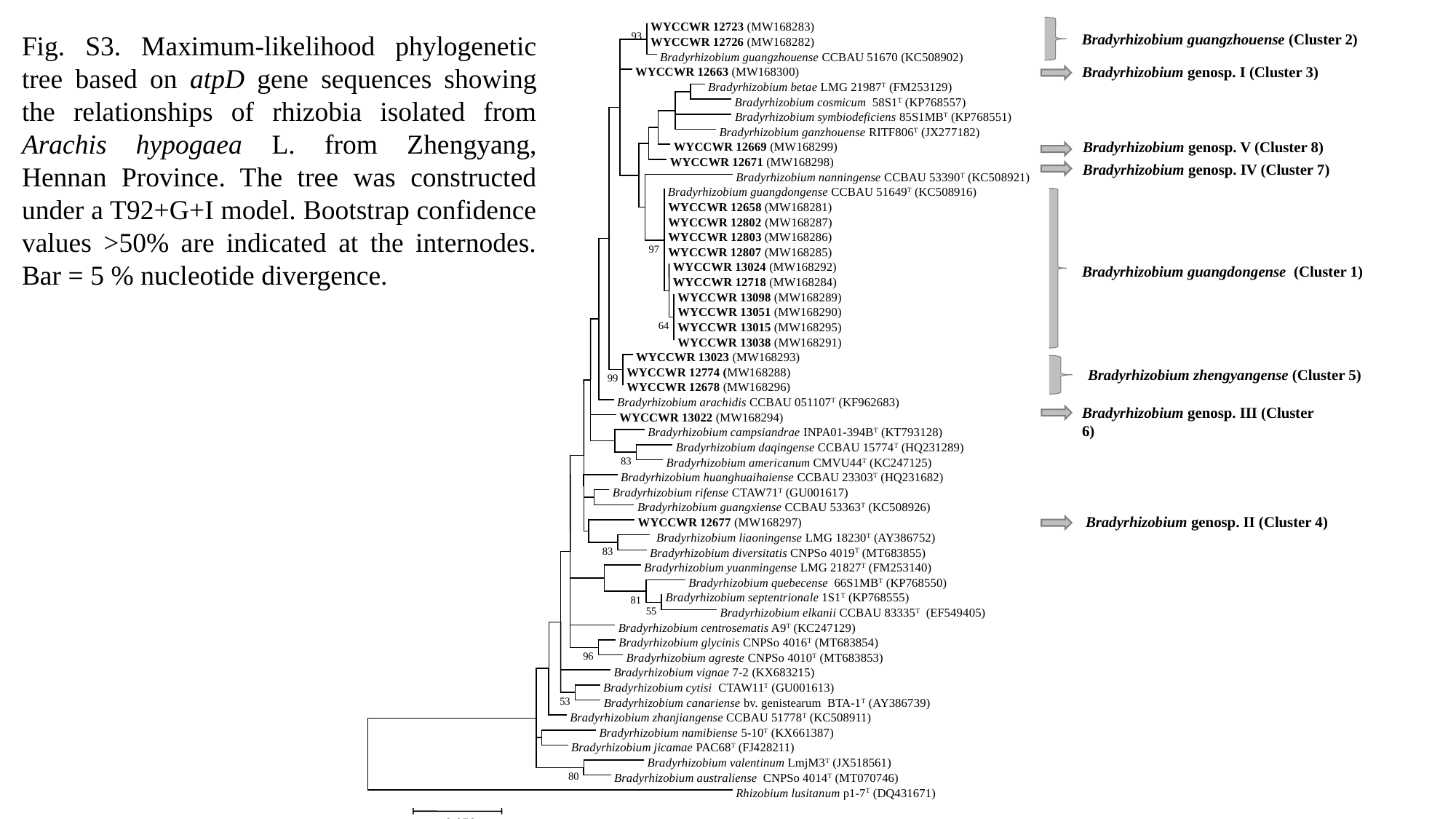

WYCCWR 12723 (MW168283)

93

 WYCCWR 12726 (MW168282)

 Bradyrhizobium guangzhouense CCBAU 51670 (KC508902)
 WYCCWR 12663 (MW168300)

 Bradyrhizobium betae LMG 21987T (FM253129)

 Bradyrhizobium cosmicum  58S1T (KP768557)

 Bradyrhizobium symbiodeficiens 85S1MBT (KP768551)

 Bradyrhizobium ganzhouense RITF806T (JX277182)

 WYCCWR 12669 (MW168299)

 WYCCWR 12671 (MW168298)
 Bradyrhizobium nanningense CCBAU 53390T (KC508921)

 Bradyrhizobium guangdongense CCBAU 51649T (KC508916)

 WYCCWR 12658 (MW168281)

 WYCCWR 12802 (MW168287)

 WYCCWR 12803 (MW168286)

97
 WYCCWR 12807 (MW168285)
 WYCCWR 13024 (MW168292)

 WYCCWR 12718 (MW168284)
 WYCCWR 13098 (MW168289)

 WYCCWR 13051 (MW168290)

64

 WYCCWR 13015 (MW168295)

 WYCCWR 13038 (MW168291)
 WYCCWR 13023 (MW168293)

 WYCCWR 12774 (MW168288)

99

 WYCCWR 12678 (MW168296)

 Bradyrhizobium arachidis CCBAU 051107T (KF962683)
 WYCCWR 13022 (MW168294)
 Bradyrhizobium campsiandrae INPA01-394BT (KT793128)

 Bradyrhizobium daqingense CCBAU 15774T (HQ231289)

83
 Bradyrhizobium americanum CMVU44T (KC247125)

 Bradyrhizobium huanghuaihaiense CCBAU 23303T (HQ231682)

 Bradyrhizobium rifense CTAW71T (GU001617)

 Bradyrhizobium guangxiense CCBAU 53363T (KC508926)
 WYCCWR 12677 (MW168297)

  Bradyrhizobium liaoningense LMG 18230T (AY386752)

83
 Bradyrhizobium diversitatis CNPSo 4019T (MT683855)

 Bradyrhizobium yuanmingense LMG 21827T (FM253140)

 Bradyrhizobium quebecense  66S1MBT (KP768550)

 Bradyrhizobium septentrionale 1S1T (KP768555)

81

55
 Bradyrhizobium elkanii CCBAU 83335T  (EF549405)
 Bradyrhizobium centrosematis A9T (KC247129)

 Bradyrhizobium glycinis CNPSo 4016T (MT683854)

96
 Bradyrhizobium agreste CNPSo 4010T (MT683853)
 Bradyrhizobium vignae 7-2 (KX683215)

 Bradyrhizobium cytisi  CTAW11T (GU001613)

53
 Bradyrhizobium canariense bv. genistearum  BTA-1T (AY386739)

 Bradyrhizobium zhanjiangense CCBAU 51778T (KC508911)

 Bradyrhizobium namibiense 5-10T (KX661387)

 Bradyrhizobium jicamae PAC68T (FJ428211)

 Bradyrhizobium valentinum LmjM3T (JX518561)

80
 Bradyrhizobium australiense  CNPSo 4014T (MT070746)
 Rhizobium lusitanum p1-7T (DQ431671)

0.050

Fig. S3. Maximum-likelihood phylogenetic tree based on atpD gene sequences showing the relationships of rhizobia isolated from Arachis hypogaea L. from Zhengyang, Hennan Province. The tree was constructed under a T92+G+I model. Bootstrap confidence values >50% are indicated at the internodes. Bar = 5 % nucleotide divergence.
Bradyrhizobium guangzhouense (Cluster 2)
Bradyrhizobium genosp. I (Cluster 3)

Bradyrhizobium genosp. V (Cluster 8)

Bradyrhizobium genosp. IV (Cluster 7)

Bradyrhizobium guangdongense  (Cluster 1)

Bradyrhizobium zhengyangense (Cluster 5)
Bradyrhizobium genosp. III (Cluster 6)

Bradyrhizobium genosp. II (Cluster 4)